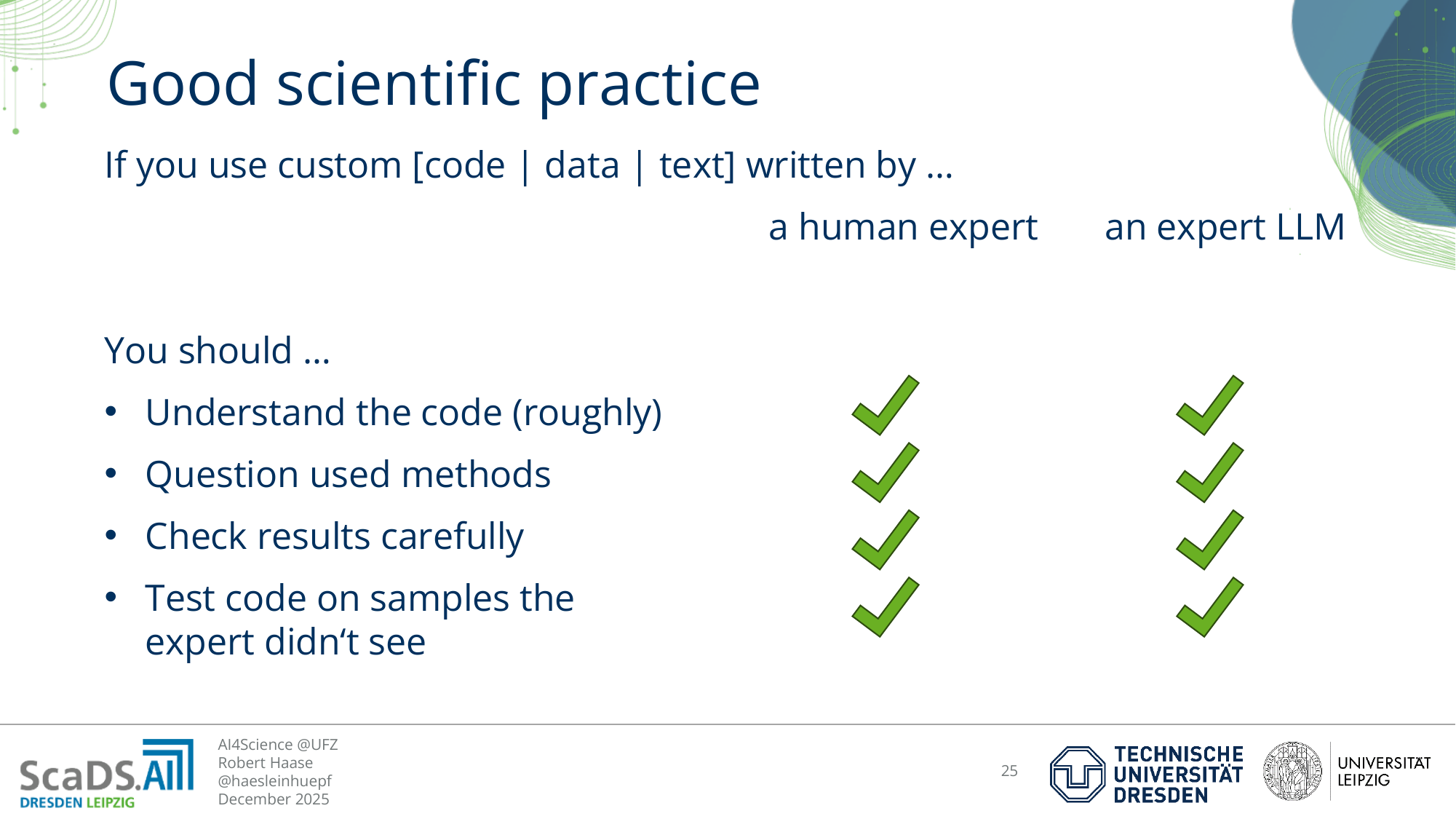

# Good scientific practice
If you use custom [code | data | text] written by …
						 a human expert       an expert LLM

You should …
Understand the code (roughly)
Question used methods
Check results carefully
Test code on samples the
expert didn‘t see